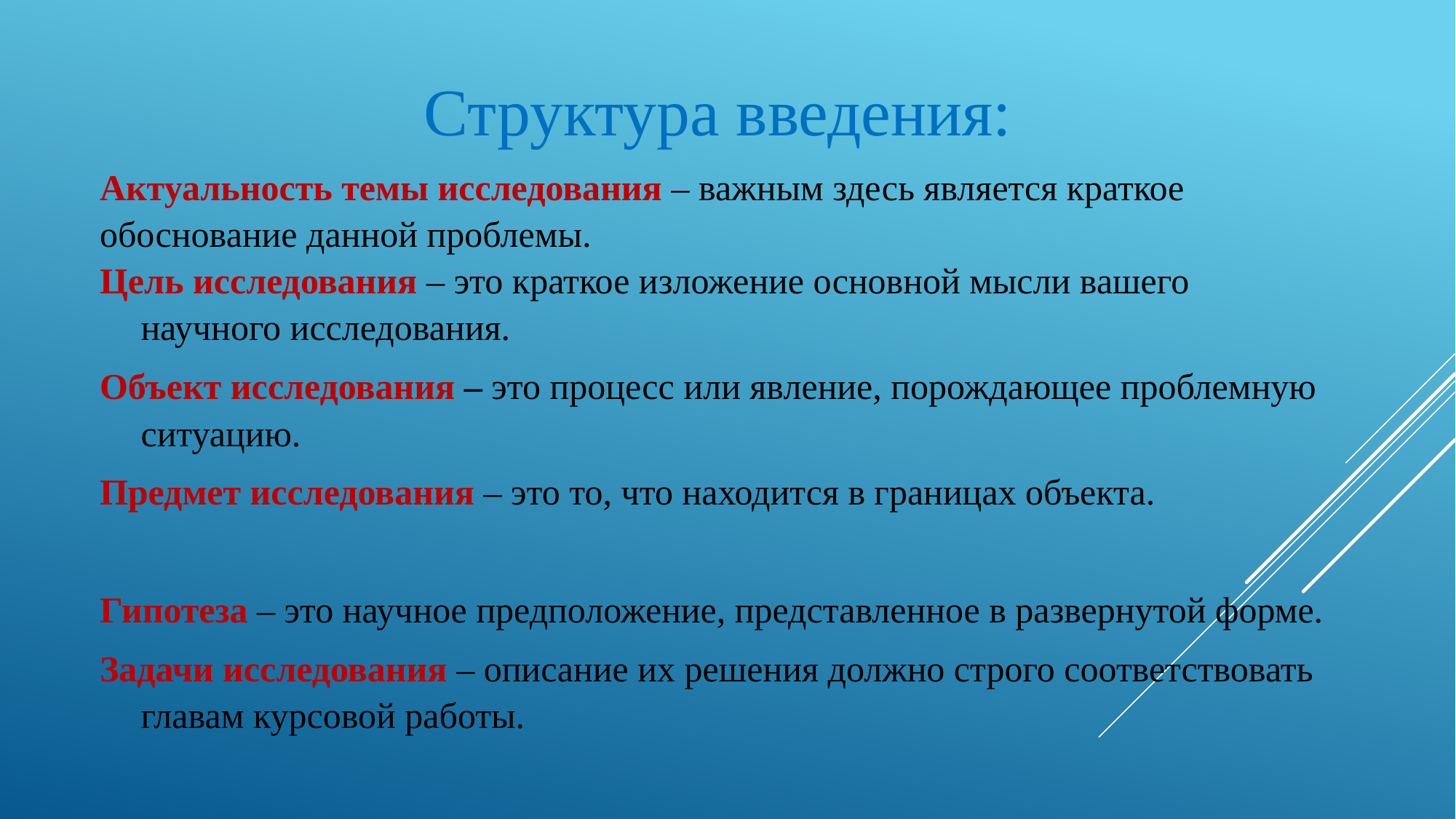

Структура введения:
Актуальность темы исследования – важным здесь является краткое обоснование данной проблемы.
Цель исследования – это краткое изложение основной мысли вашего научного исследования.
Объект исследования – это процесс или явление, порождающее проблемную ситуацию.
Предмет исследования – это то, что находится в границах объекта.

Гипотеза – это научное предположение, представленное в развернутой форме.
Задачи исследования – описание их решения должно строго соответствовать главам курсовой работы.